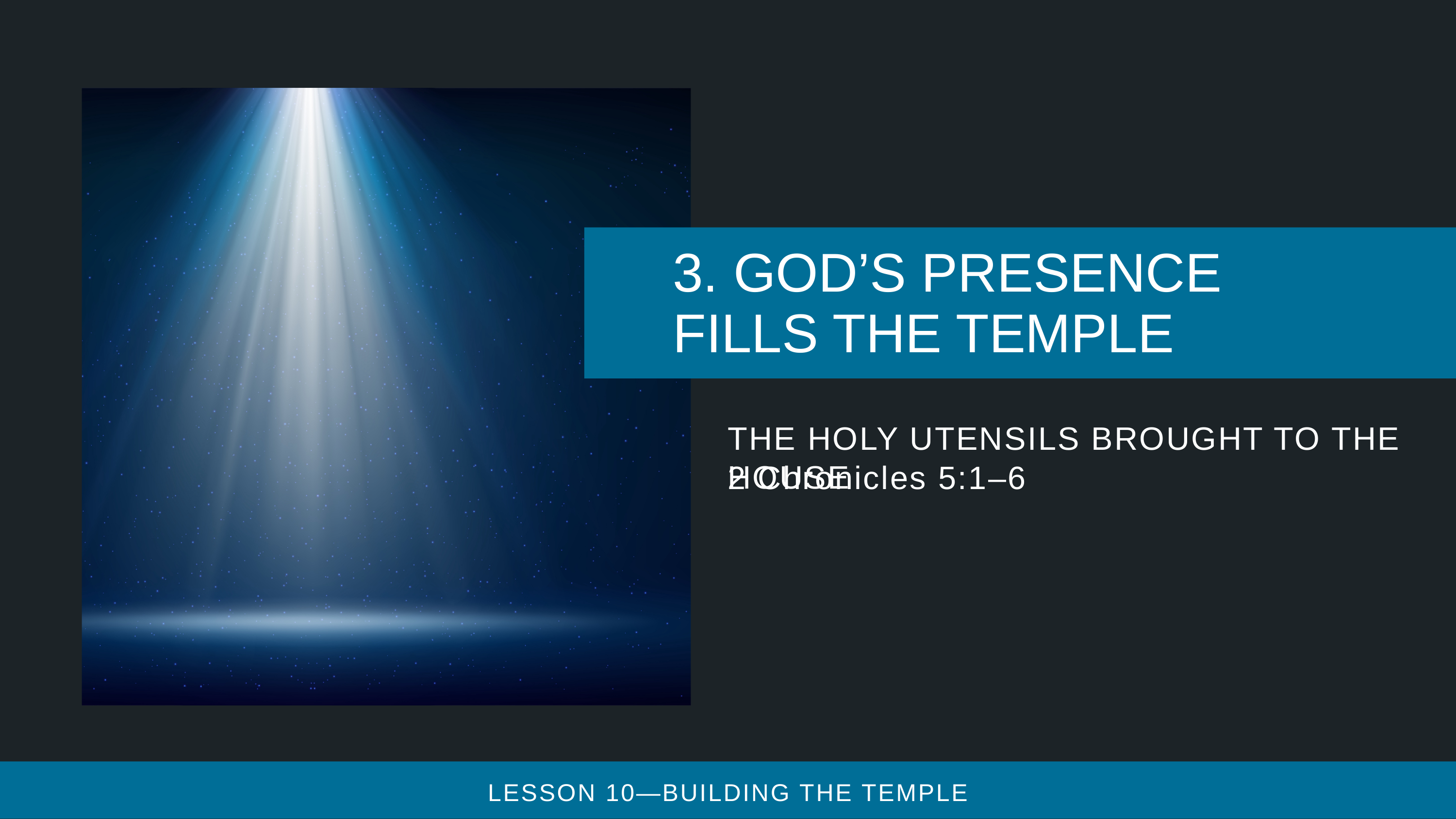

THE HOLY UTENSILS BROUGHT TO THE HOUSE
2 Chronicles 5:1–6